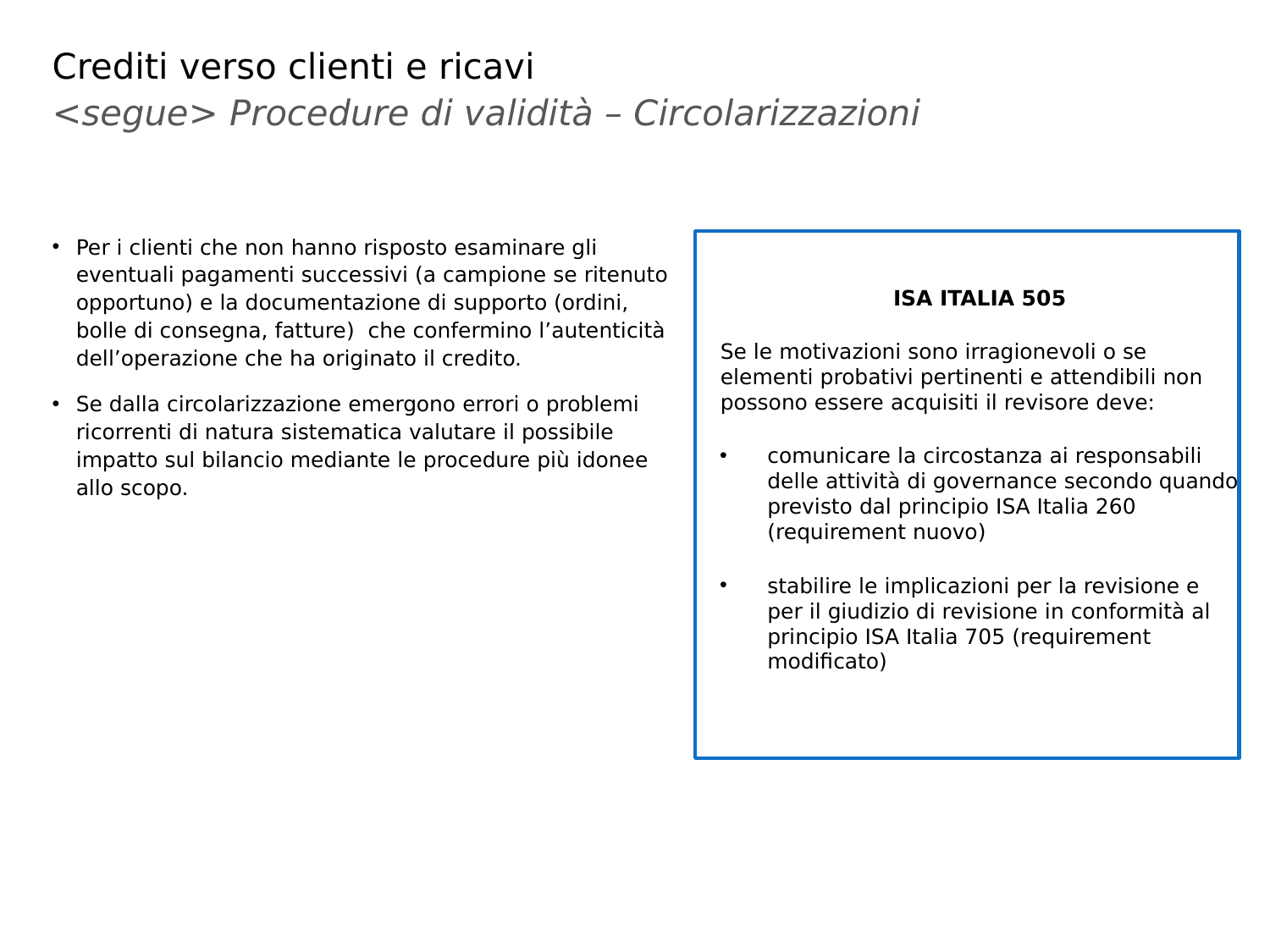

# Crediti verso clienti e ricavi
<segue> Procedure di validità – Circolarizzazioni

Per i clienti che non hanno risposto esaminare gli eventuali pagamenti successivi (a campione se ritenuto opportuno) e la documentazione di supporto (ordini, bolle di consegna, fatture)  che confermino l’autenticità dell’operazione che ha originato il credito.
Se dalla circolarizzazione emergono errori o problemi ricorrenti di natura sistematica valutare il possibile impatto sul bilancio mediante le procedure più idonee allo scopo.

ISA ITALIA 505
Se le motivazioni sono irragionevoli o se elementi probativi pertinenti e attendibili non possono essere acquisiti il revisore deve:
comunicare la circostanza ai responsabili delle attività di governance secondo quando previsto dal principio ISA Italia 260 (requirement nuovo)
stabilire le implicazioni per la revisione e per il giudizio di revisione in conformità al principio ISA Italia 705 (requirement modificato)